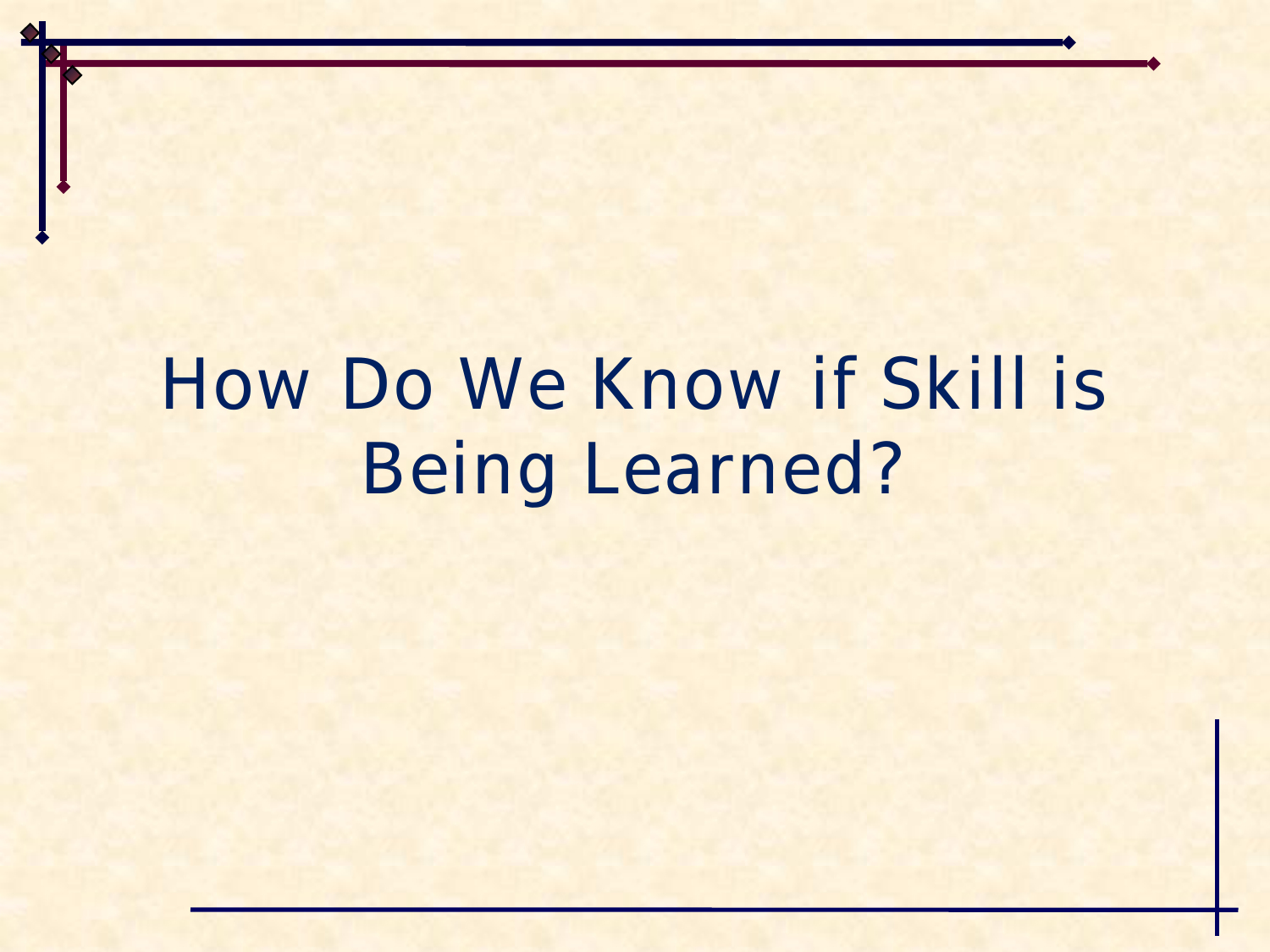

# How Do We Know if Skill is Being Learned?